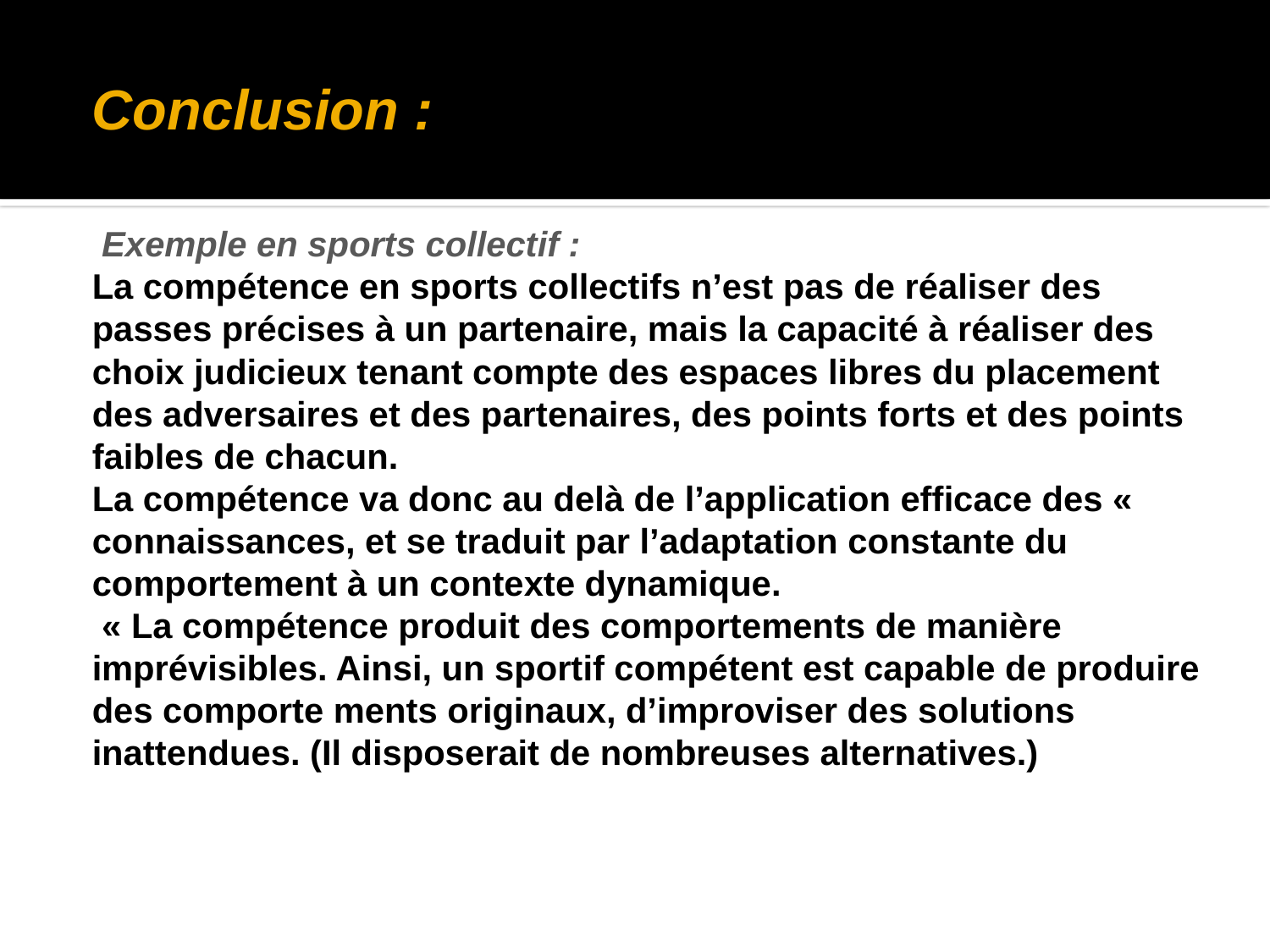

Conclusion :
# Exemple en sports collectif : La compétence en sports collectifs n’est pas de réaliser des passes précises à un partenaire, mais la capacité à réaliser des choix judicieux tenant compte des espaces libres du placement des adversaires et des partenaires, des points forts et des points faibles de chacun. La compétence va donc au delà de l’application efficace des « connaissances, et se traduit par l’adaptation constante du comportement à un contexte dynamique. « La compétence produit des comportements de manière imprévisibles. Ainsi, un sportif compétent est capable de produire des comporte ments originaux, d’improviser des solutions inattendues. (Il disposerait de nombreuses alternatives.)